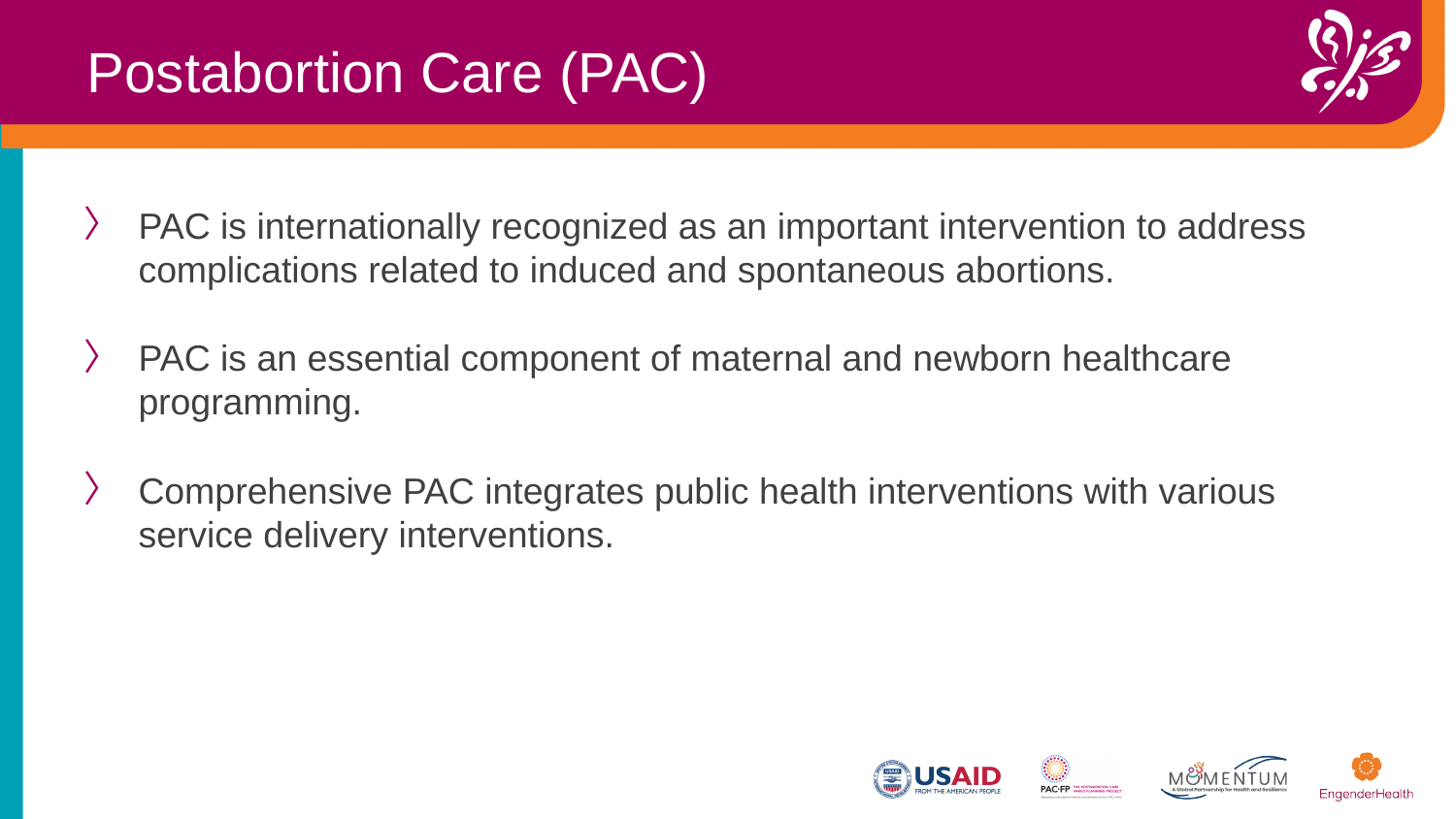

Postabortion Care (PAC)
PAC is internationally recognized as an important intervention to address complications related to induced and spontaneous abortions. ​
PAC is an essential component of maternal and newborn healthcare programming.
Comprehensive PAC integrates public health interventions with various service delivery interventions.​